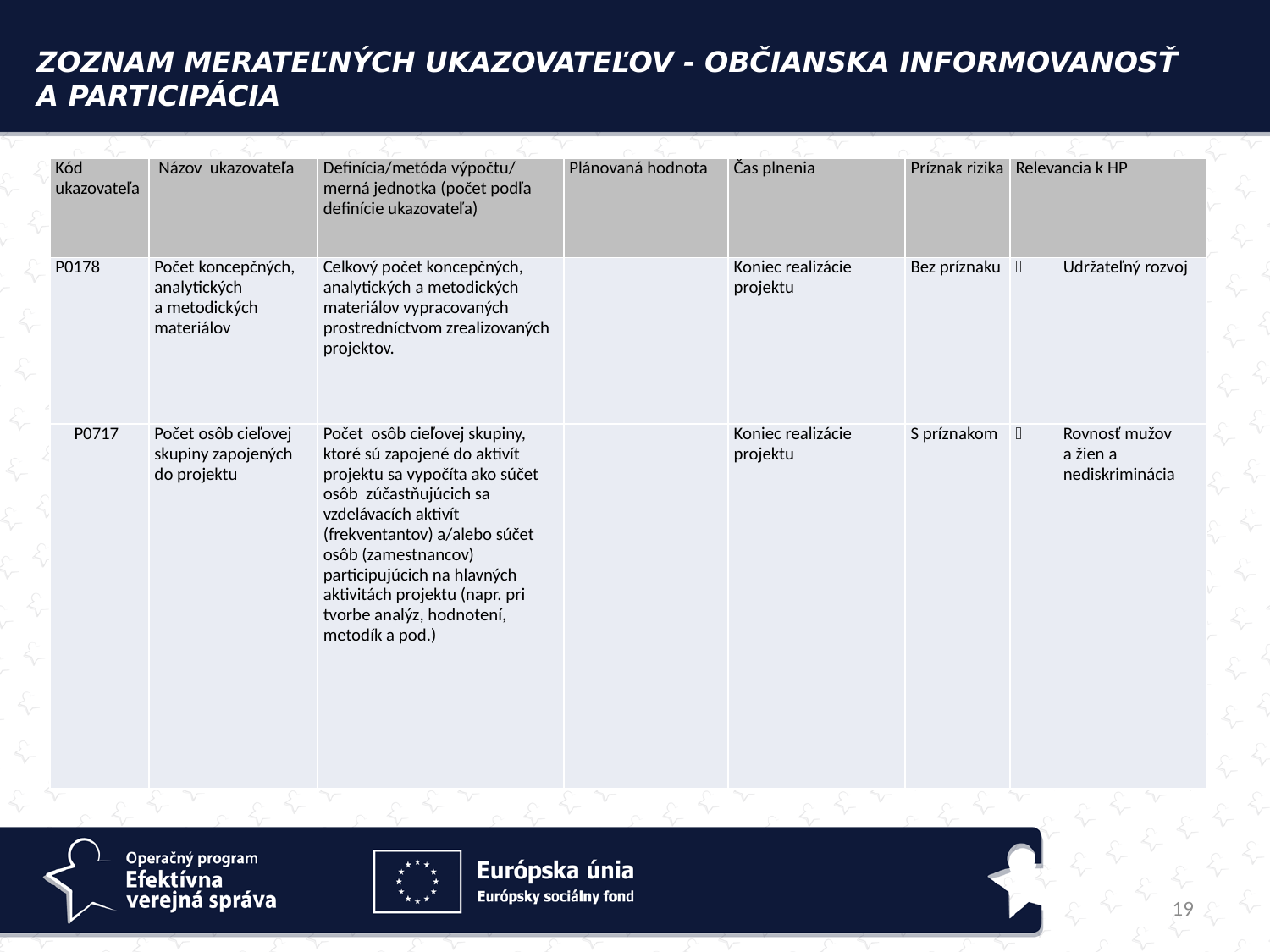

Zoznam merateľných ukazovateľov - Občianska informovanosť a participácia
| Kód ukazovateľa | Názov ukazovateľa | Definícia/metóda výpočtu/ merná jednotka (počet podľa definície ukazovateľa) | Plánovaná hodnota | Čas plnenia | Príznak rizika | Relevancia k HP |
| --- | --- | --- | --- | --- | --- | --- |
| P0178 | Počet koncepčných, analytických a metodických materiálov | Celkový počet koncepčných, analytických a metodických materiálov vypracovaných prostredníctvom zrealizovaných projektov. |  | Koniec realizácie projektu | Bez príznaku | Udržateľný rozvoj |
| P0717 | Počet osôb cieľovej skupiny zapojených do projektu | Počet osôb cieľovej skupiny, ktoré sú zapojené do aktivít projektu sa vypočíta ako súčet osôb zúčastňujúcich sa vzdelávacích aktivít (frekventantov) a/alebo súčet osôb (zamestnancov) participujúcich na hlavných aktivitách projektu (napr. pri tvorbe analýz, hodnotení, metodík a pod.) |  | Koniec realizácie projektu | S príznakom | Rovnosť mužov a žien a nediskriminácia |

19